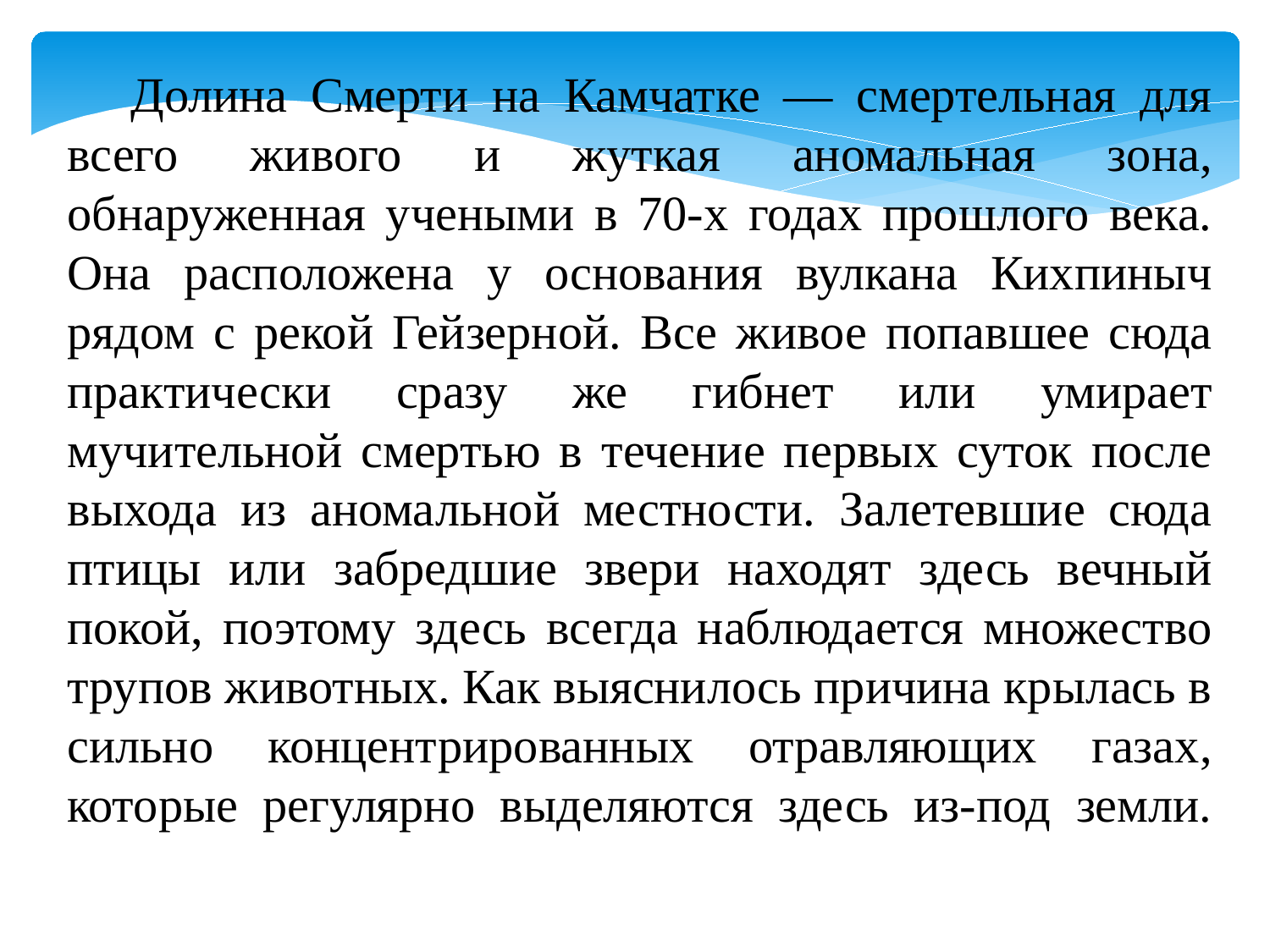

Долина Смерти на Камчатке — смертельная для всего живого и жуткая аномальная зона, обнаруженная учеными в 70-х годах прошлого века. Она расположена у основания вулкана Кихпиныч рядом с рекой Гейзерной. Все живое попавшее сюда практически сразу же гибнет или умирает мучительной смертью в течение первых суток после выхода из аномальной местности. Залетевшие сюда птицы или забредшие звери находят здесь вечный покой, поэтому здесь всегда наблюдается множество трупов животных. Как выяснилось причина крылась в сильно концентрированных отравляющих газах, которые регулярно выделяются здесь из-под земли.